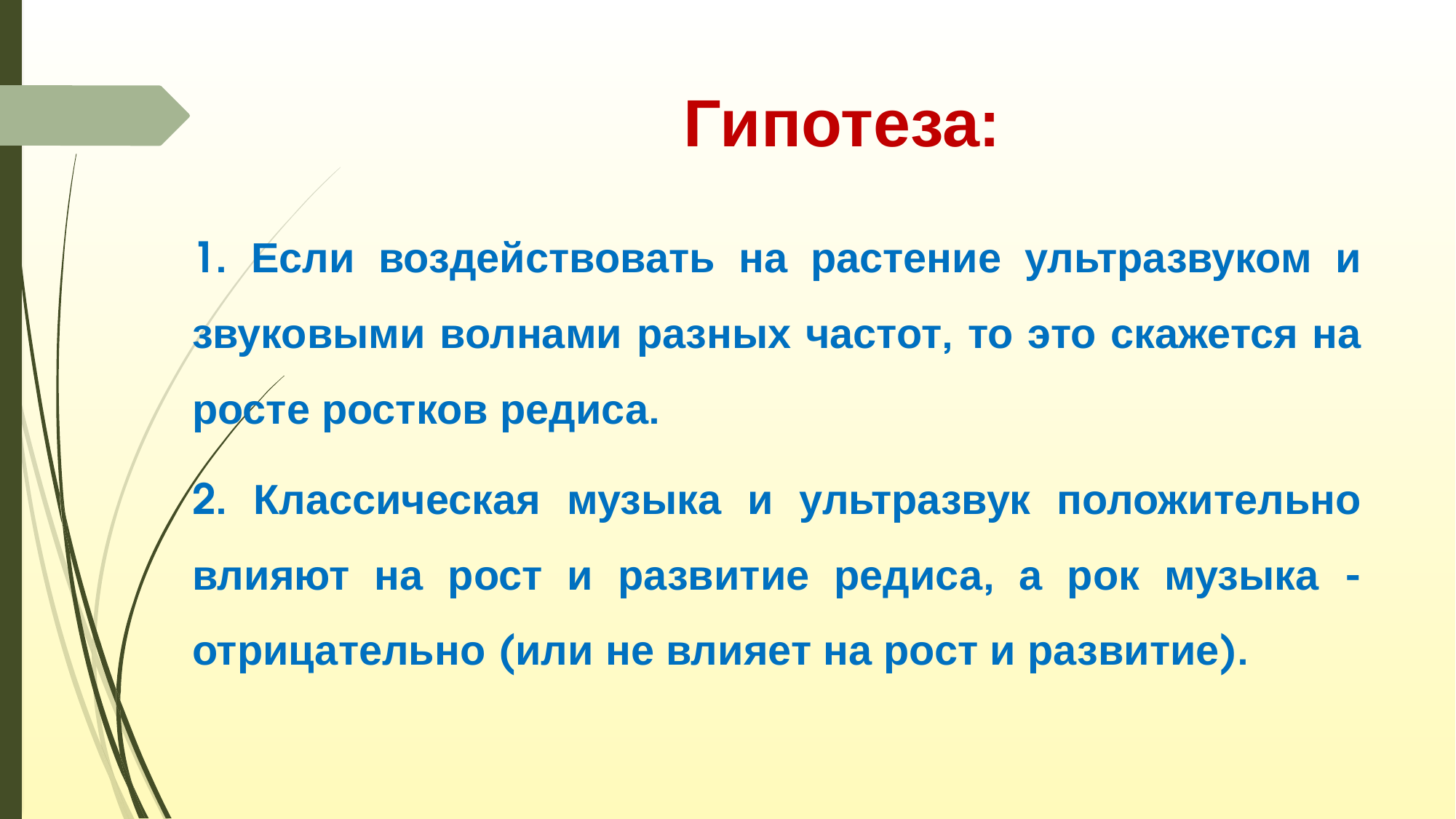

# Гипотеза:

	1. Если воздействовать на растение ультразвуком и звуковыми волнами разных частот, то это скажется на росте ростков редиса.
	2. Классическая музыка и ультразвук положительно влияют на рост и развитие редиса, а рок музыка - отрицательно (или не влияет на рост и развитие).